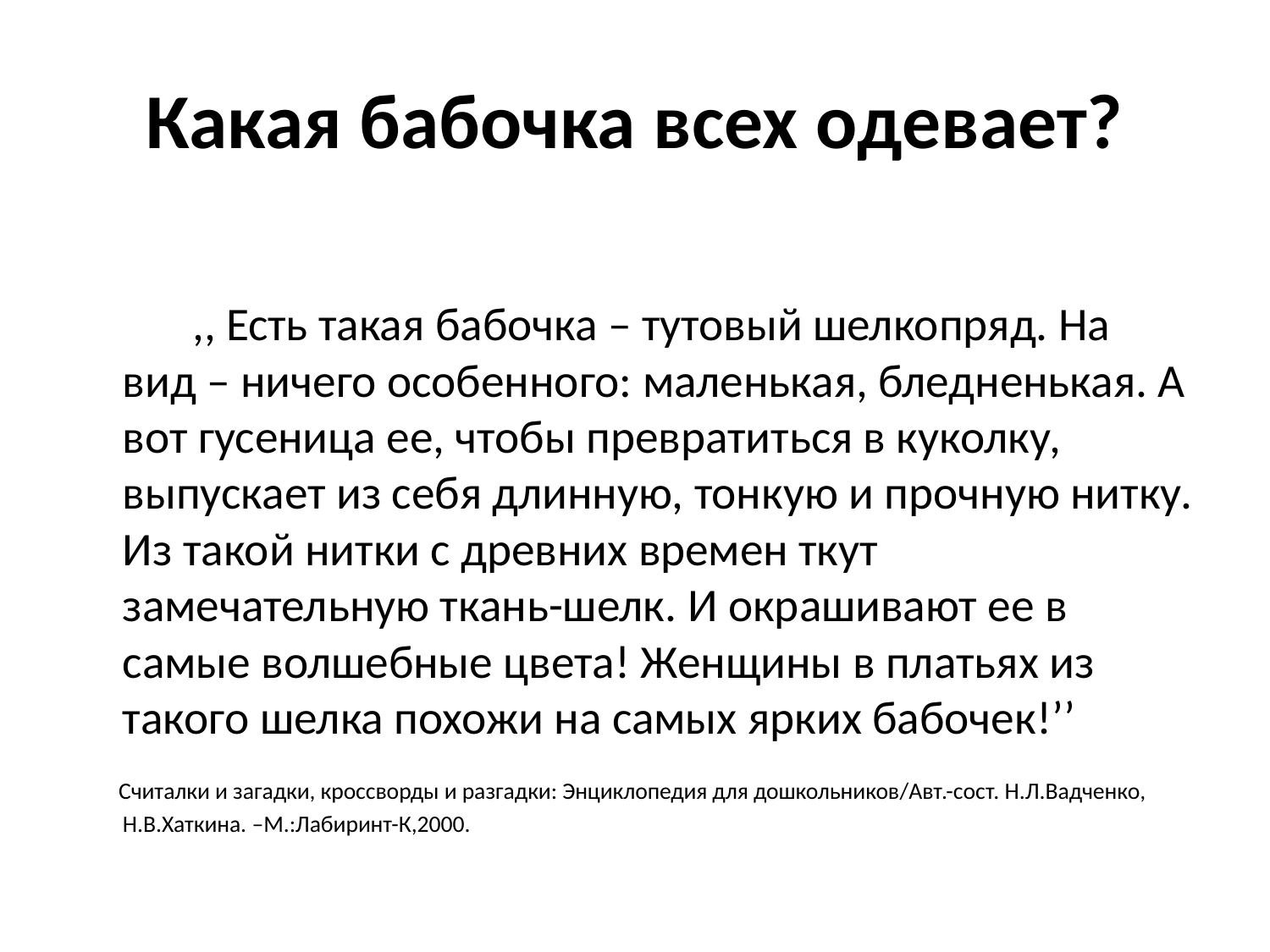

# Какая бабочка всех одевает?

           ,, Есть такая бабочка – тутовый шелкопряд. На вид – ничего особенного: маленькая, бледненькая. А вот гусеница ее, чтобы превратиться в куколку, выпускает из себя длинную, тонкую и прочную нитку. Из такой нитки с древних времен ткут замечательную ткань-шелк. И окрашивают ее в самые волшебные цвета! Женщины в платьях из такого шелка похожи на самых ярких бабочек!’’
    Считалки и загадки, кроссворды и разгадки: Энциклопедия для дошкольников/Авт.-сост. Н.Л.Вадченко, Н.В.Хаткина. –М.:Лабиринт-К,2000.